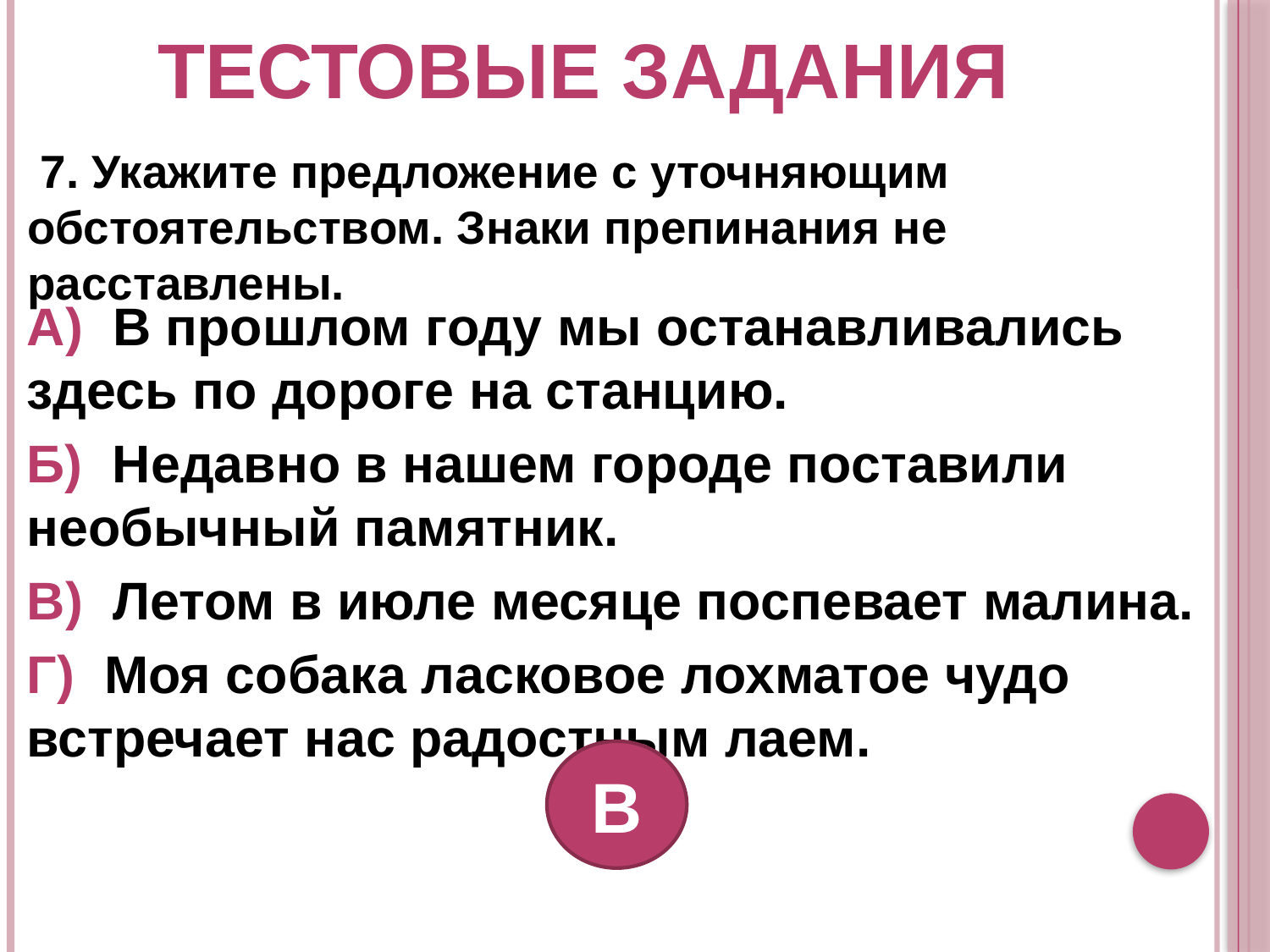

# Тестовые задания
 7. Укажите предложение с уточняющим обстоятельством. Знаки препинания не расставлены.
А)  В прошлом году мы останавливались здесь по дороге на станцию.
Б)  Недавно в нашем городе поставили необычный памятник.
В)  Летом в июле месяце поспевает малина.
Г)  Моя собака ласковое лохматое чудо встречает нас радостным лаем.

В